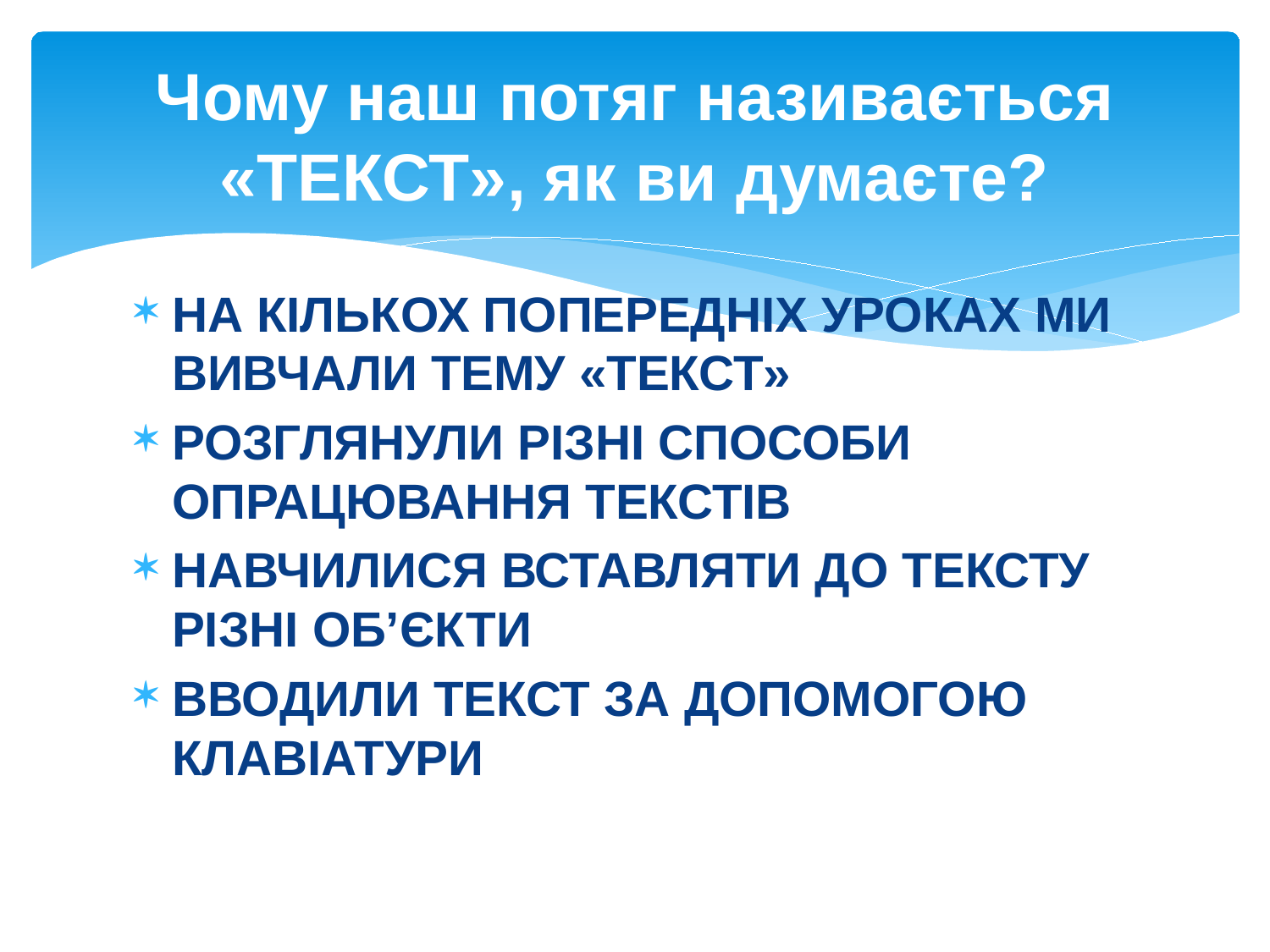

# Чому наш потяг називається «ТЕКСТ», як ви думаєте?
НА КІЛЬКОХ ПОПЕРЕДНІХ УРОКАХ МИ ВИВЧАЛИ ТЕМУ «ТЕКСТ»
РОЗГЛЯНУЛИ РІЗНІ СПОСОБИ ОПРАЦЮВАННЯ ТЕКСТІВ
НАВЧИЛИСЯ ВСТАВЛЯТИ ДО ТЕКСТУ РІЗНІ ОБ’ЄКТИ
ВВОДИЛИ ТЕКСТ ЗА ДОПОМОГОЮ КЛАВІАТУРИ